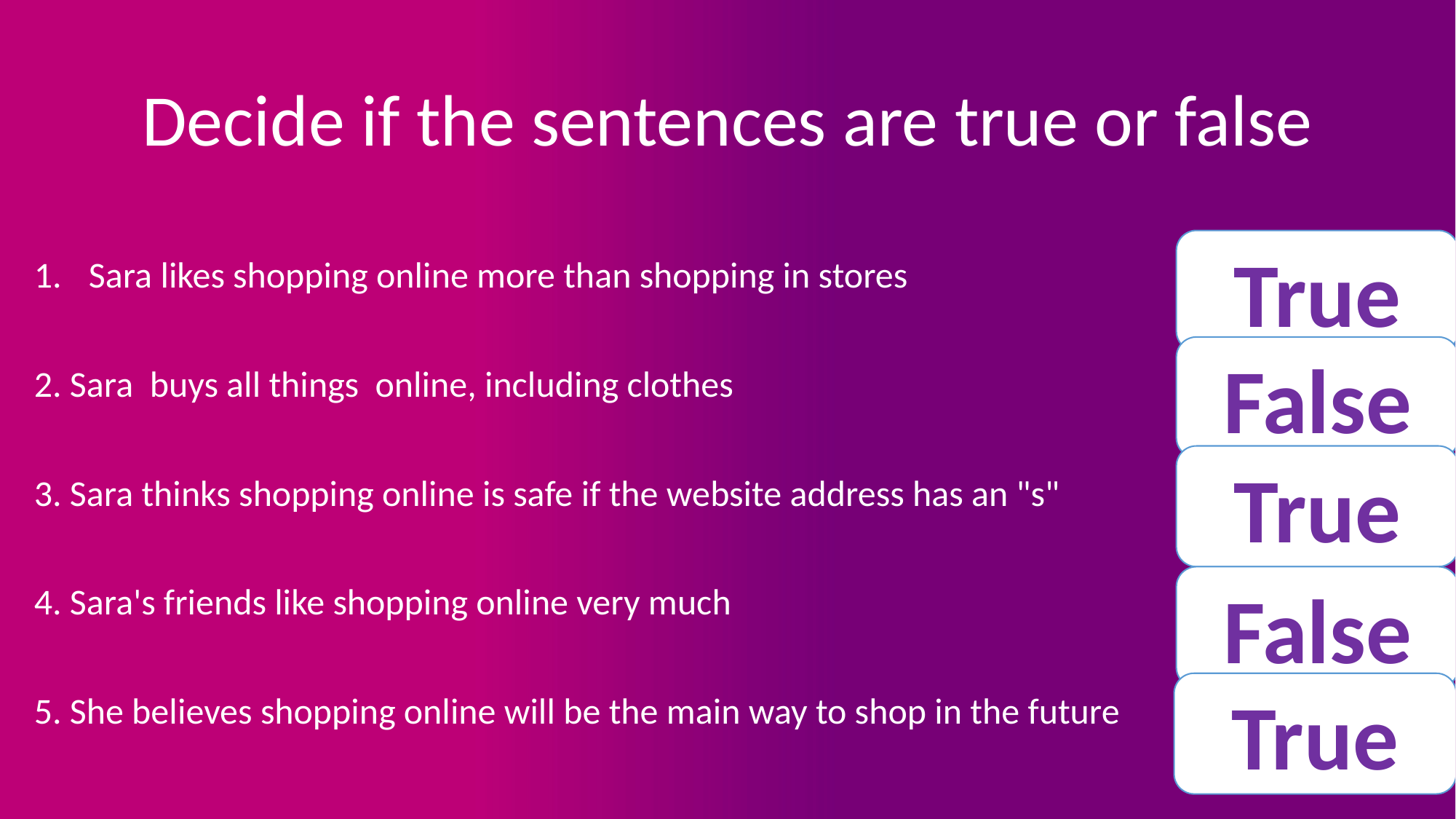

# Decide if the sentences are true or false
True
Sara likes shopping online more than shopping in stores

2. Sara  buys all things  online, including clothes

3. Sara thinks shopping online is safe if the website address has an "s"

4. Sara's friends like shopping online very much

5. She believes shopping online will be the main way to shop in the future

False
True
False
True